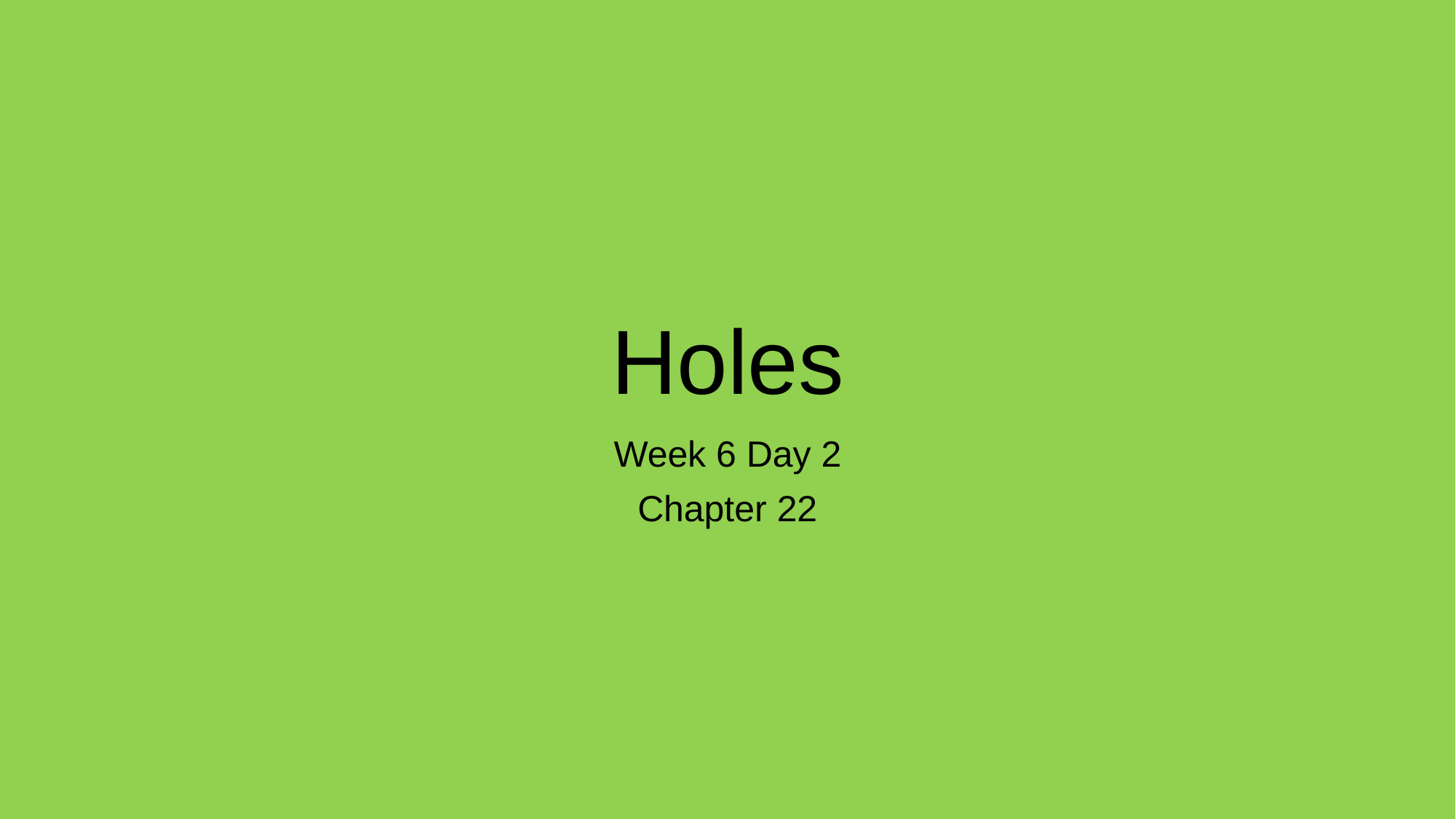

# Holes
Week 6 Day 2
Chapter 22